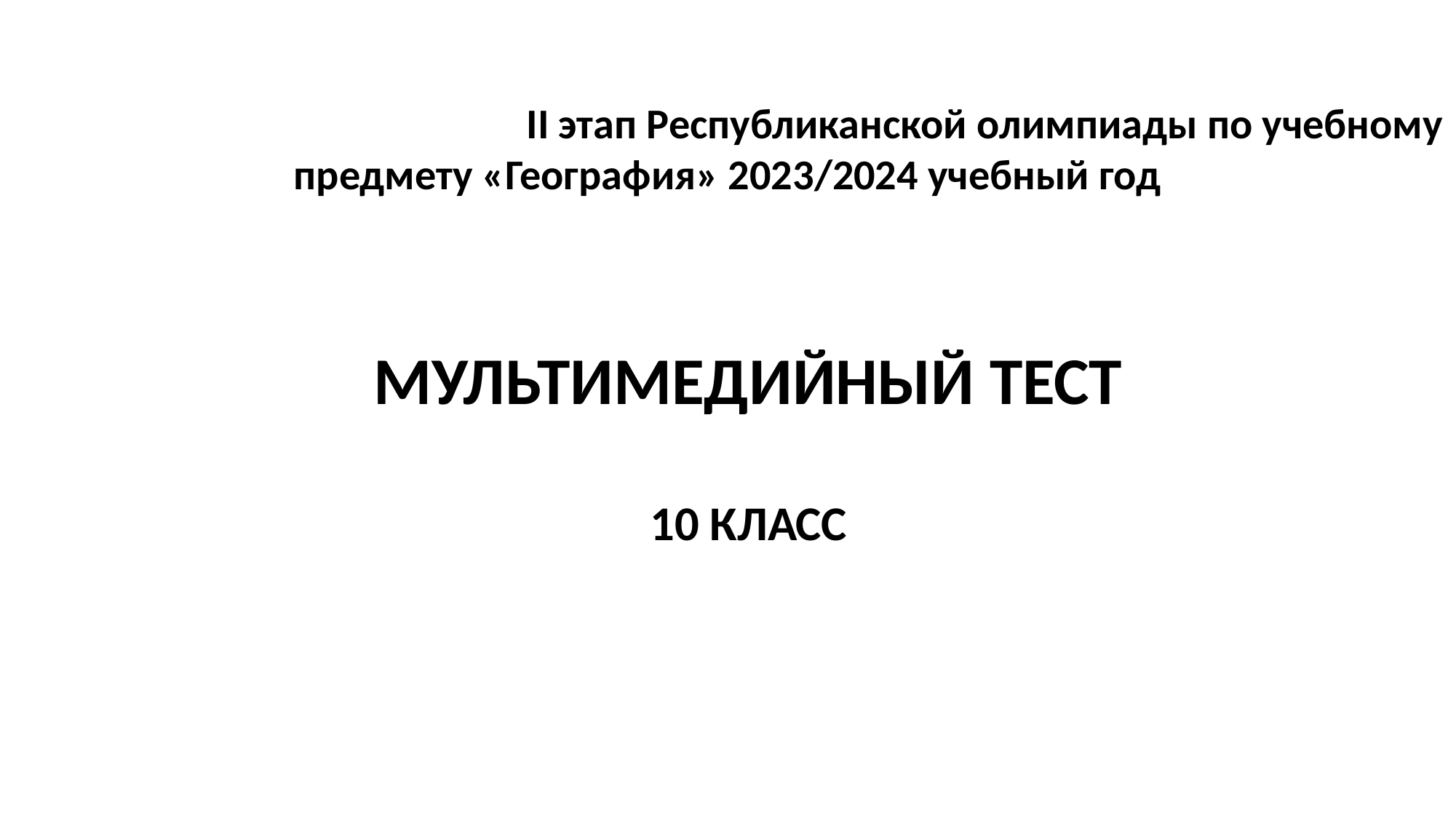

II этап Республиканской олимпиады по учебному предмету «География» 2023/2024 учебный год

МУЛЬТИМЕДИЙНЫЙ ТЕСТ
10 КЛАСС